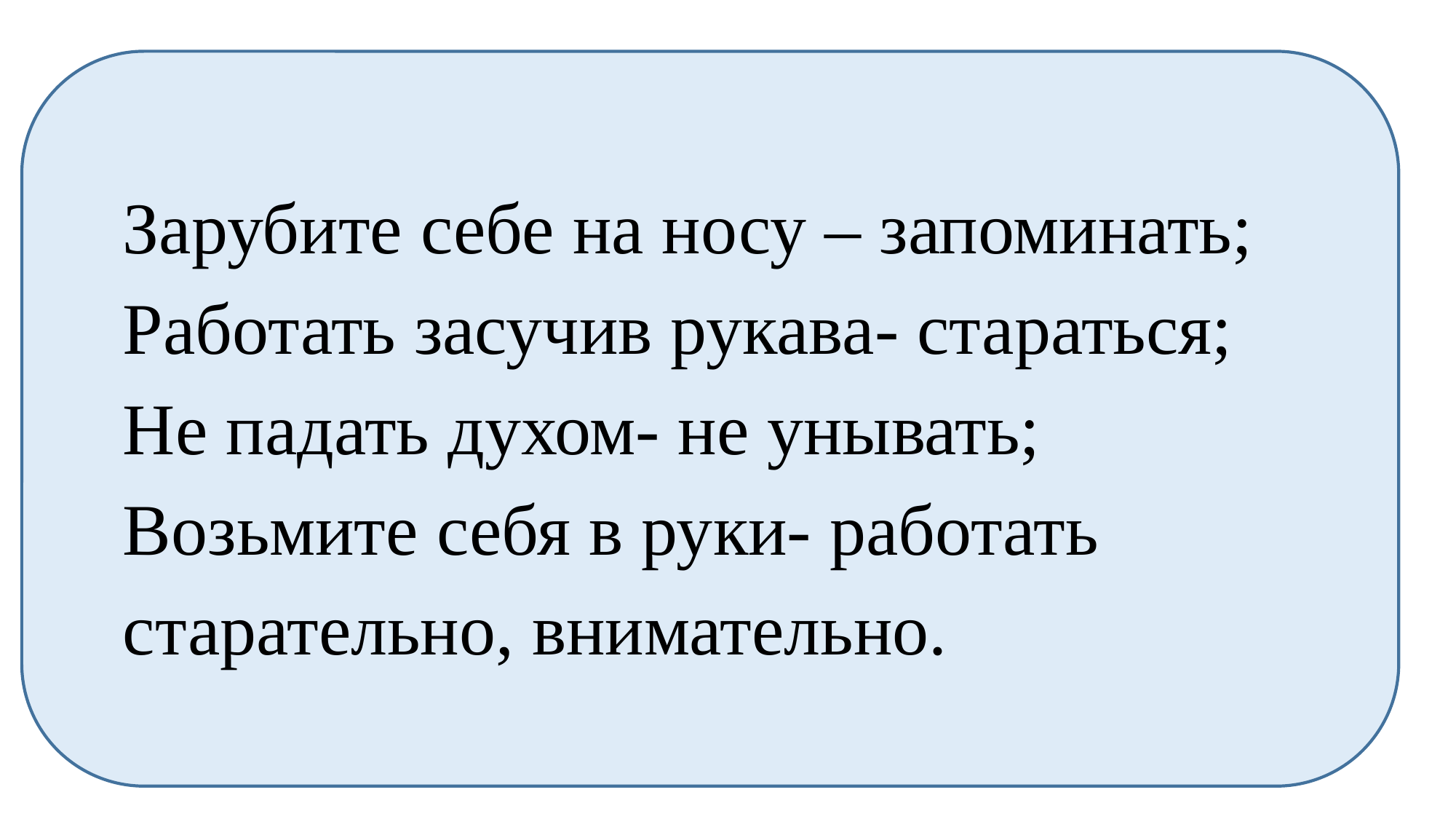

Зарубите себе на носу – запоминать;
Работать засучив рукава- стараться;
Не падать духом- не унывать;
Возьмите себя в руки- работать старательно, внимательно.